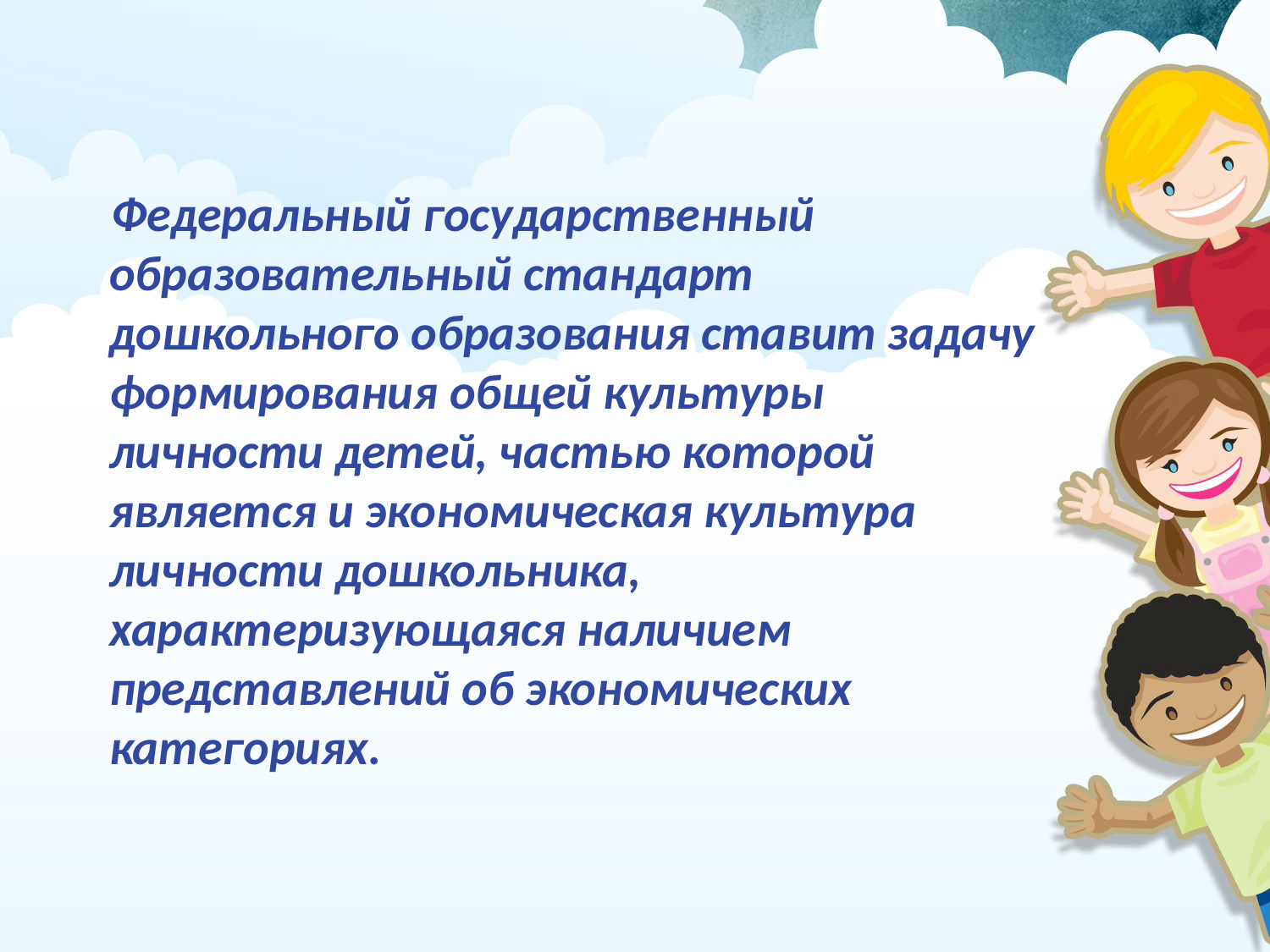

Федеральный государственный образовательный стандарт дошкольного образования ставит задачу формирования общей культуры личности детей, частью которой является и экономическая культура личности дошкольника, характеризующаяся наличием представлений об экономических категориях.